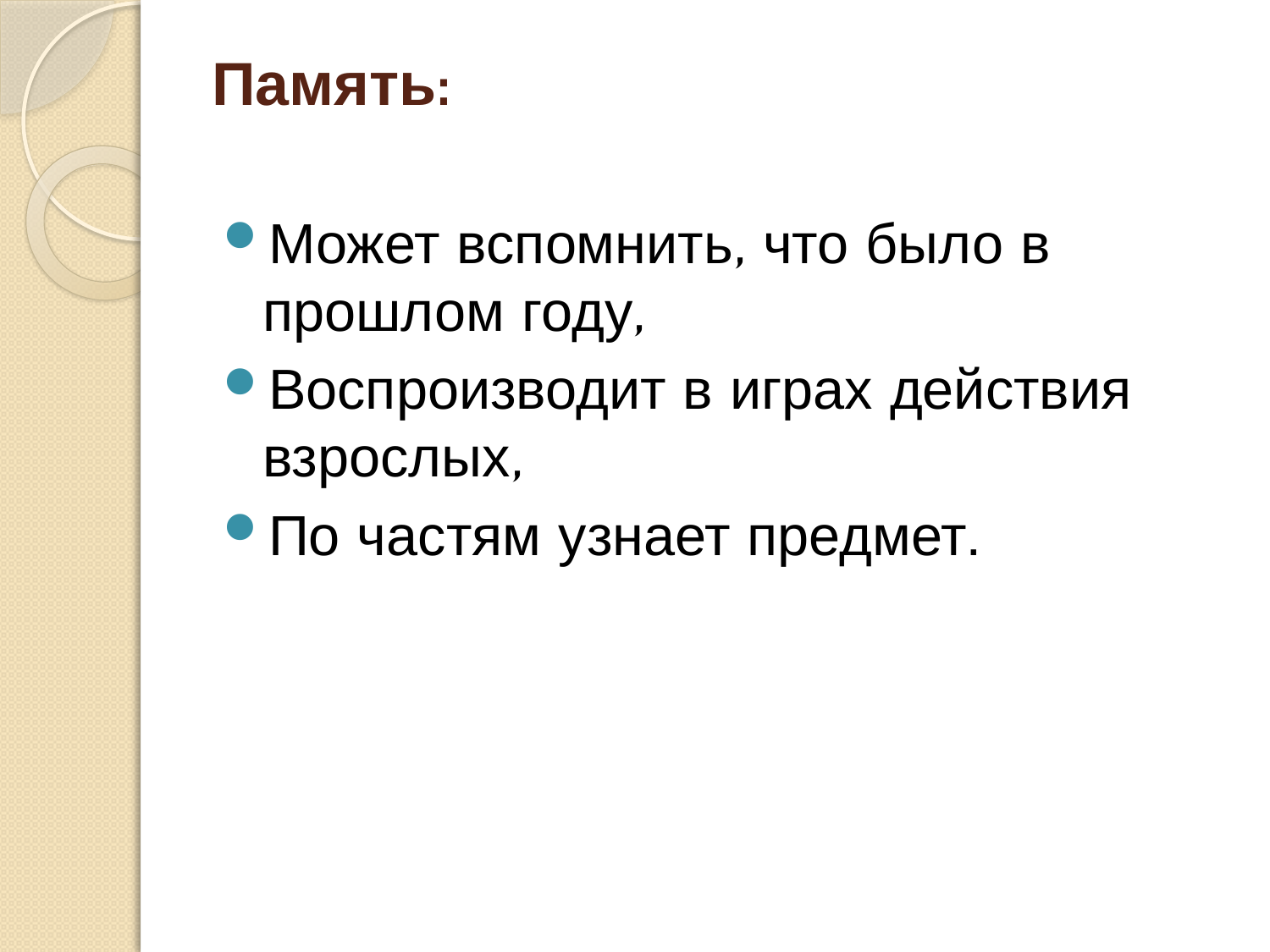

# Память:
Может вспомнить, что было в прошлом году,
Воспроизводит в играх действия взрослых,
По частям узнает предмет.